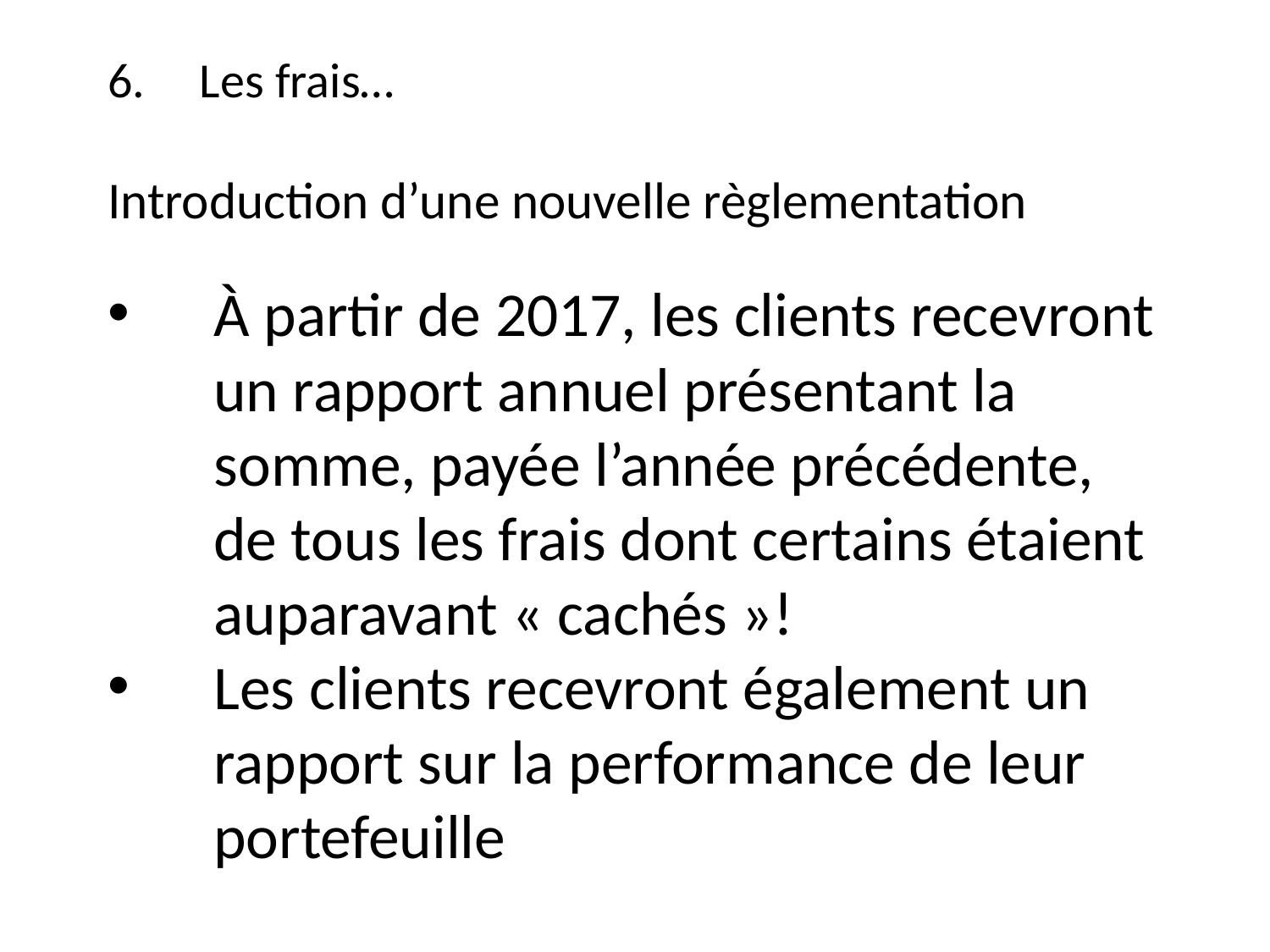

Les frais…

Introduction d’une nouvelle règlementation

À partir de 2017, les clients recevront un rapport annuel présentant la somme, payée l’année précédente, de tous les frais dont certains étaient auparavant « cachés »!
Les clients recevront également un rapport sur la performance de leur portefeuille